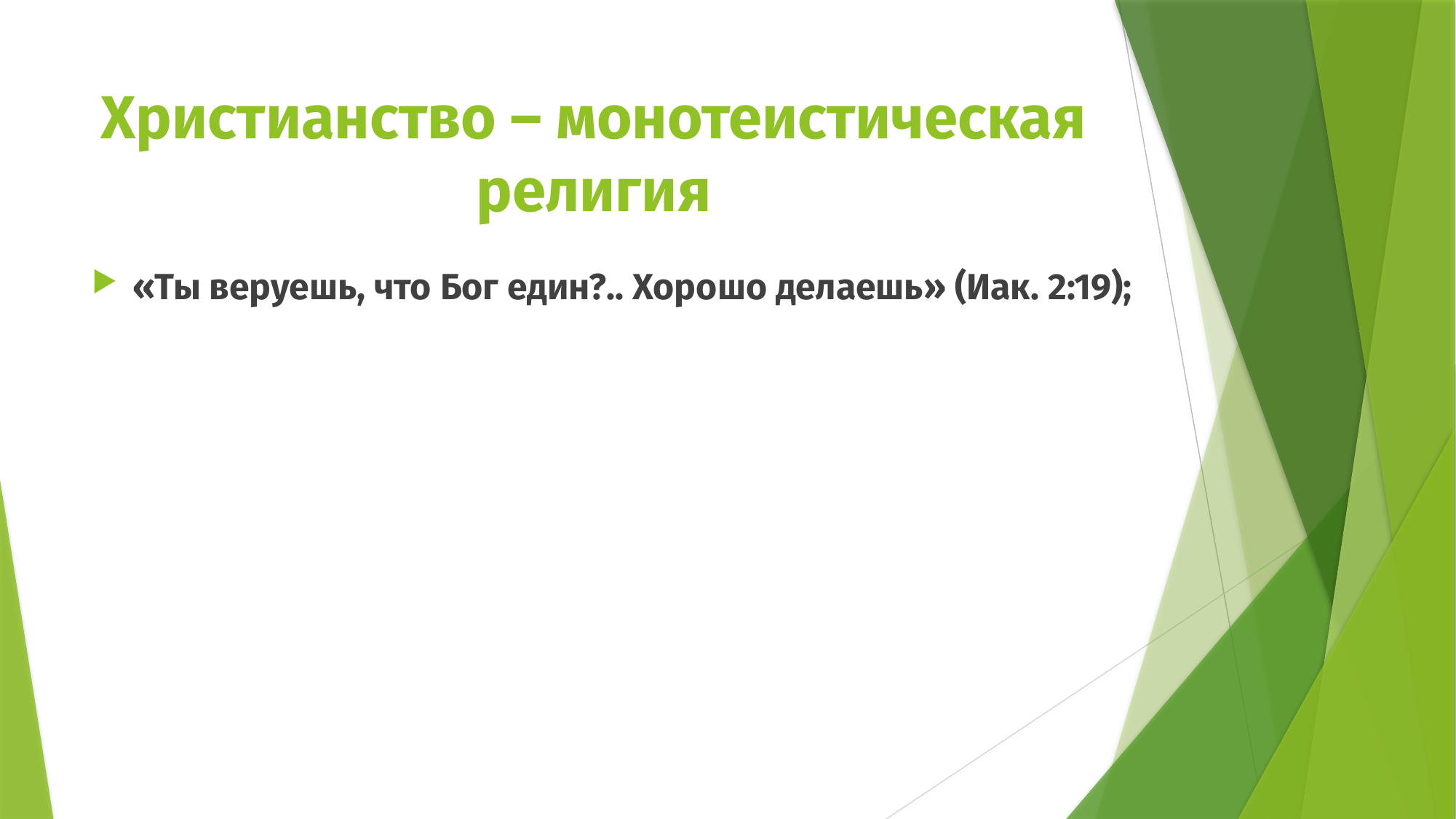

# Христианство – монотеистическая религия
«Ты веруешь, что Бог един?.. Хорошо делаешь» (Иак. 2:19);